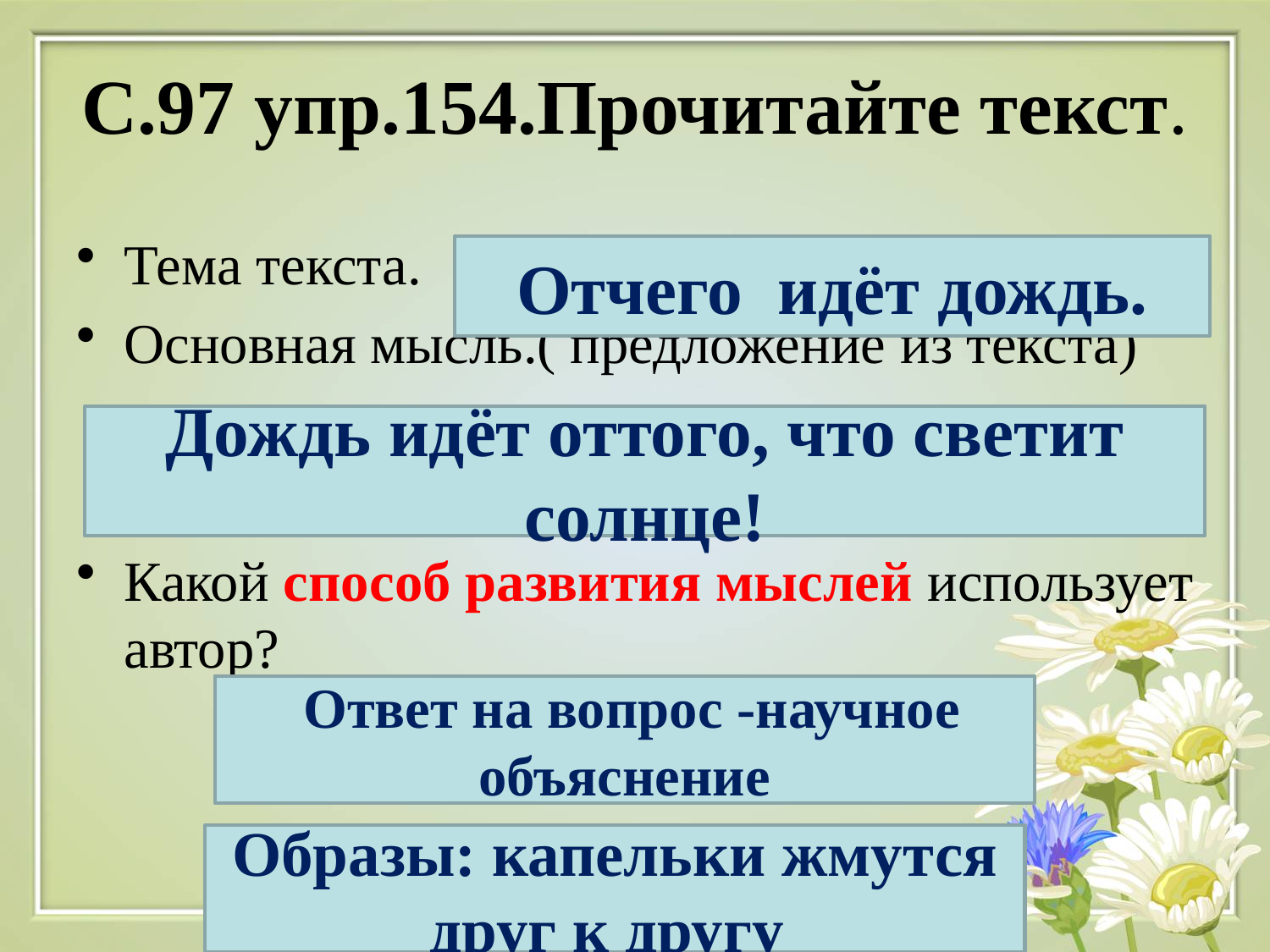

# С.97 упр.154.Прочитайте текст.
Тема текста.
Основная мысль.( предложение из текста)

Какой способ развития мыслей использует автор?
Отчего  идёт дождь.
Дождь идёт оттого, что светит солнце!
 Ответ на вопрос -научное объяснение
Образы: капельки жмутся друг к другу